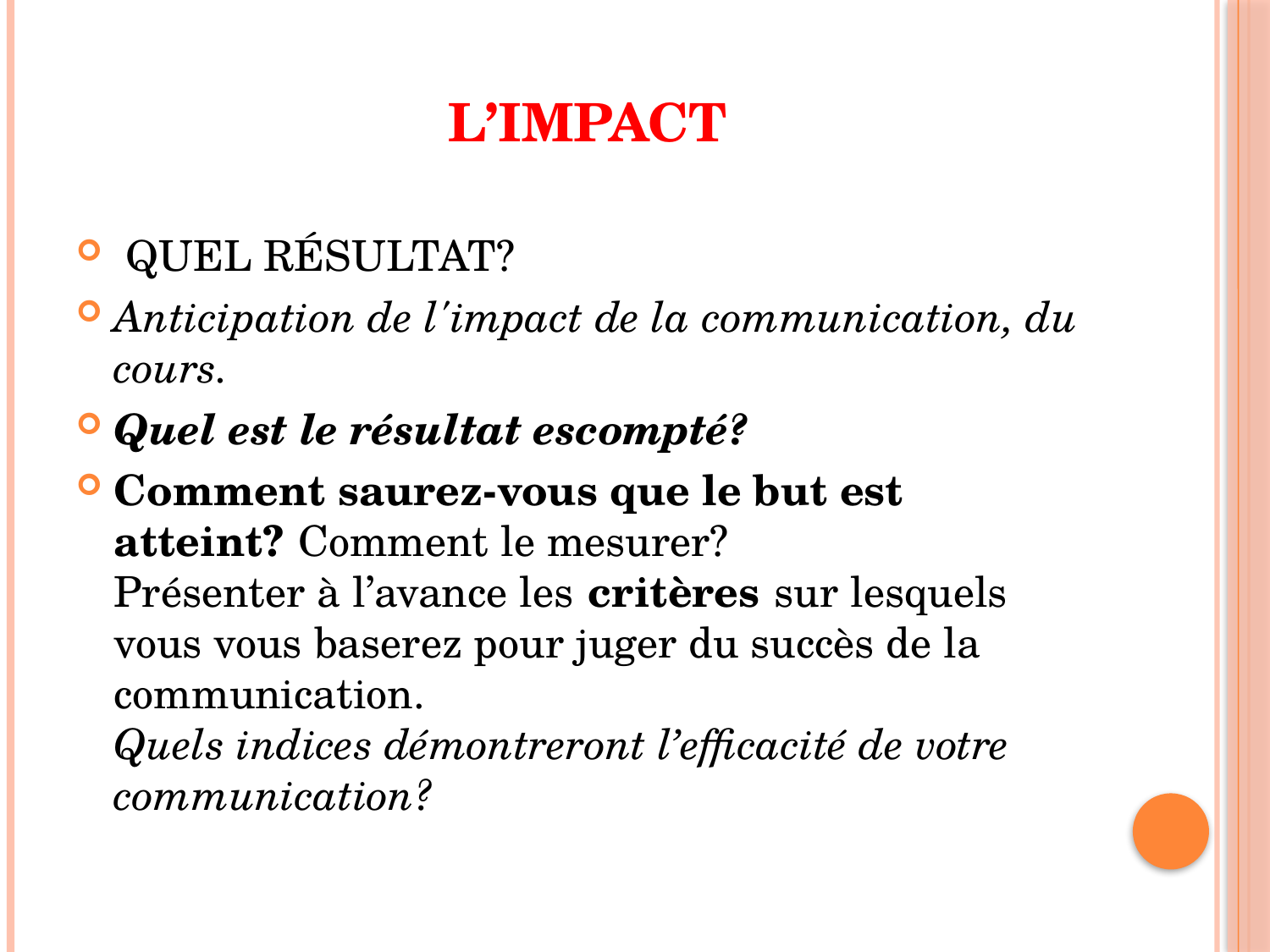

# L’impact
 quel RÉSULTAT?
Anticipation de l'impact de la communication, du cours.
Quel est le résultat escompté?
Comment saurez-vous que le but est atteint? Comment le mesurer?
Présenter à l’avance les critères sur lesquels vous vous baserez pour juger du succès de la communication.
Quels indices démontreront l’efficacité de votre communication?